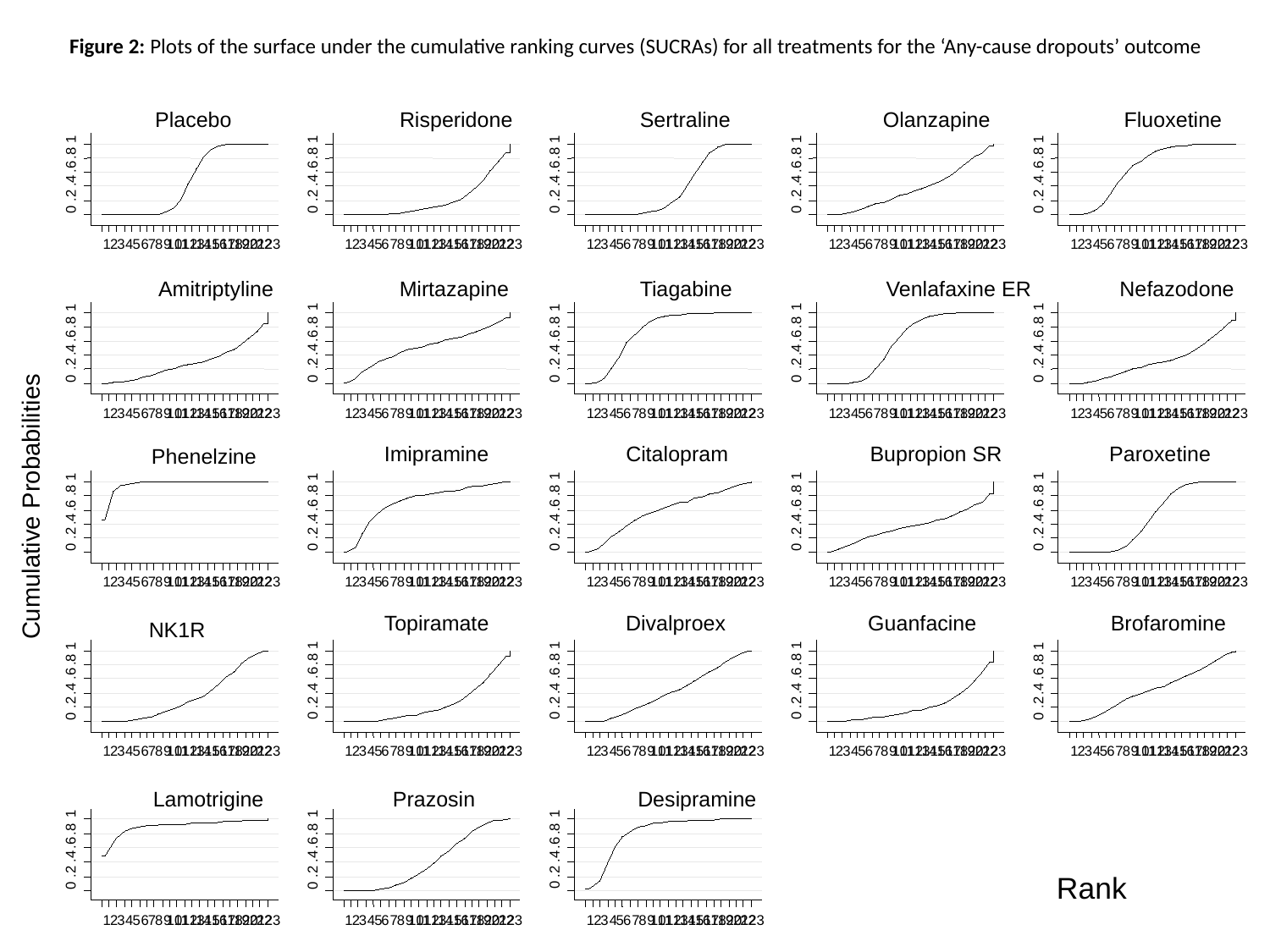

Figure 2: Plots of the surface under the cumulative ranking curves (SUCRAs) for all treatments for the ‘Any-cause dropouts’ outcome
Placebo
Risperidone
Sertraline
Olanzapine
Fluoxetine
1
1
1
1
1

.8
.8
.8
.8

.6
.6
.6
.6

.4
.4
.4
.4

.2
.2
.2
.2

0
0
0

1
1
1
1
1

.8
.8
.8
.8
.8

.6
.6
.6
.6
.6

.4
.4
.4
.4
.4

.2
.2
.2
.2
.2

0
0
0
0
0

1
1
1
1
1

.8
.8
.8
.8
.8

.6
.6
.6
.6
.6

.4
.4
.4
.4
.4

.2
.2
.2
.2
.2

0
0
0
0
0

1

.8

.6

.4
.4

.2
.2

0
0

.8

.6

.4

.2

0
0

1
2
3
4
5
6
7
8
9
10
11
12
13
14
15
16
17
18
19
20
21
22
23
1
2
3
4
5
6
7
8
9
10
11
12
13
14
15
16
17
18
19
20
21
22
23
1
2
3
4
5
6
7
8
9
10
11
1
1
1
1

.8
.8
.8
.8

.6
.6
.6
.6

.4
.4
.4

.2
.2
.2

0
0
0

1
1
1

.8
.8
.8

.6
.6
.6

.4
.4
.4

.2
.2
.2

0
0
0

12
13
14
15
16
17
18
19
20
21
22
23
1
2
3
4
5
6
7
8
9
10
11
12
13
14
15
16
17
18
19
20
21
22
23
1
2
3
4
5
6
7
8
9
10
11
12
13
14
15
16
17
18
19
20
21
22
23

1
2
3
4
5
6
7
8
9
10
11
12
13
14
15
16
17
18
19
20
21
22
23
1
2
3
4
5
6
7
8
9
10
11
12
13
14
15
16
17
Amitriptyline
Mirtazapine
Tiagabine
Venlafaxine ER
Nefazodone

18
19
20
21
22
23
1
2
3
4
5
6
7
8
9
10
11
12
13
14
15
16
17
18
19
20
21
22
23
1
2
3
4
5
6
7
8
9
10
11
12
13
14
15
16
17
18
19
20
21
22
23
1
2
3
4
5
6
7
8
9
10
11
12
13
14
15
16
17
18
19
20
21
22
23

1
2
3
4
5
6
7
8
9
10
11
12
13
14
15
16
17
18
19
20
21
22
23
Imipramine
Citalopram
Bupropion SR
Paroxetine
Phenelzine

Cumulative Probabilities

1
2
3
4
5
6
7
8
9
10
11
12
13
14
15
16
17
18
19
20
21
22
23
1
2
3
4
5
6
7
8
9
10
11
12
13
14
15
16
17
18
19
20
21
22
23
1
2
3
4
5
6
7
8
9
10
11
12
13
14
15
16
17
18
19
20
21
22
23
1
2
3
4
5
6
7
8
9
10
11
12
13
14
15
16
17
18
19
20
21
22
23

1
2
3
4
5
Topiramate
Divalproex
Guanfacine
Brofaromine
NK1R

6
7
8
9
10
11
12
13
14
15
16
17
18
19
20
21
22
23
1
2
3
4
5
6
7
8
9
10
11
12
13
14
15
16
17
18
19
20
21
22
23
1
2
3
4
5
6
7
8
9
10
11
12
13
14
15
16
17
18
19
20
21
22
23
1
2
3
4
5
6
7
8
9
10
11
12
13
14
15
16
17
18
19
20
21
22
23
1
2
3
4
5
6
7
8
9
10
11

12
13
14
15
16
17
18
19
20
21
22
23
Lamotrigine
Prazosin
Desipramine

1
2
3
4
5
6
7
8
9
10
11
12
13
14
15
16
17
18
19
20
21
22
23
1
2
3
4
5
6
7
8
9
10
11
12
13
14
15
16
17
18
19
20
21
22
23
1
2
3
4
5
6
7
8
9
10
11
12
13
14
15
16
17
18
19
20
21
22
23
Rank